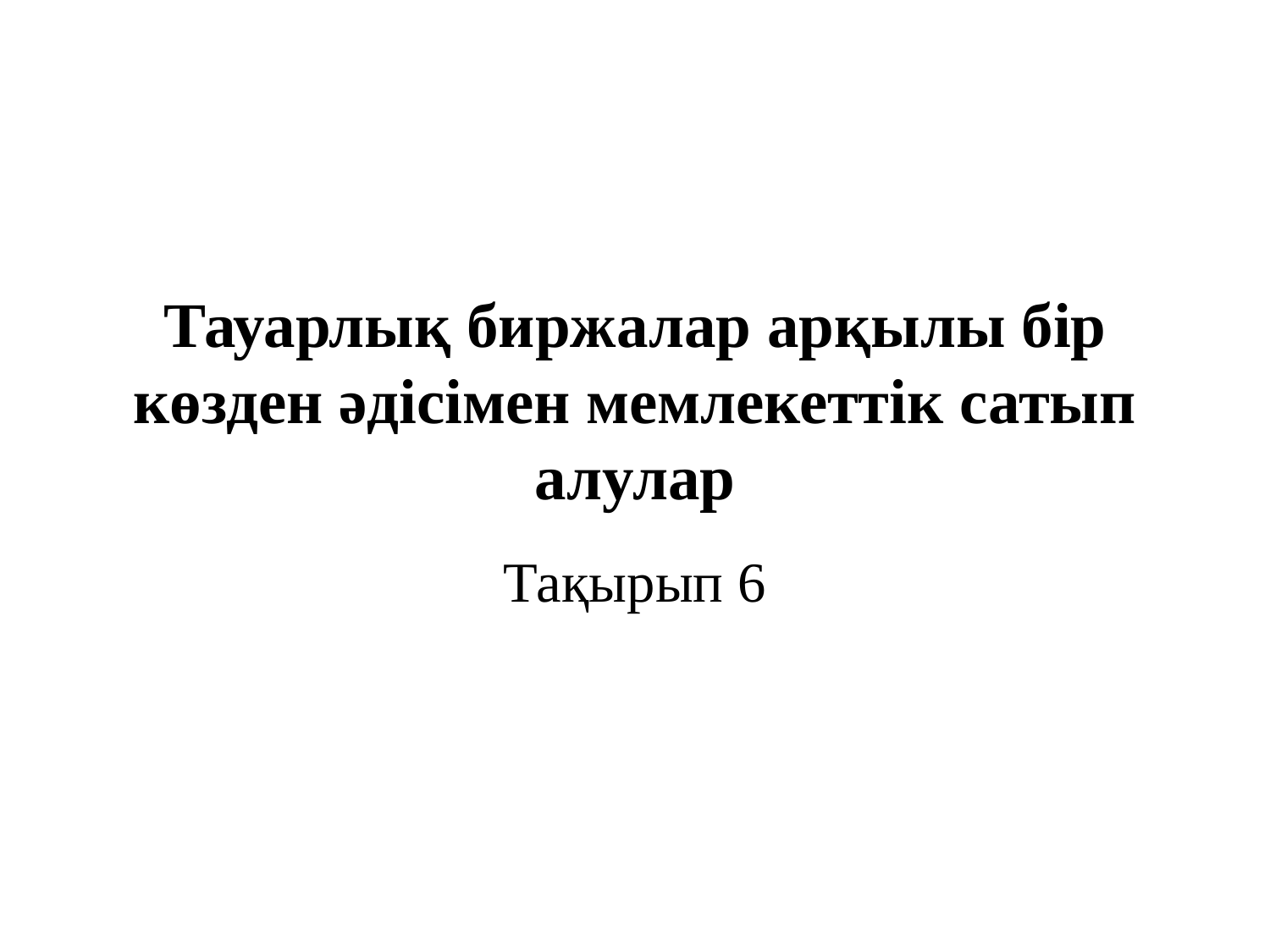

# Тауарлық биржалар арқылы бір көзден әдісімен мемлекеттік сатып алулар
Тақырып 6